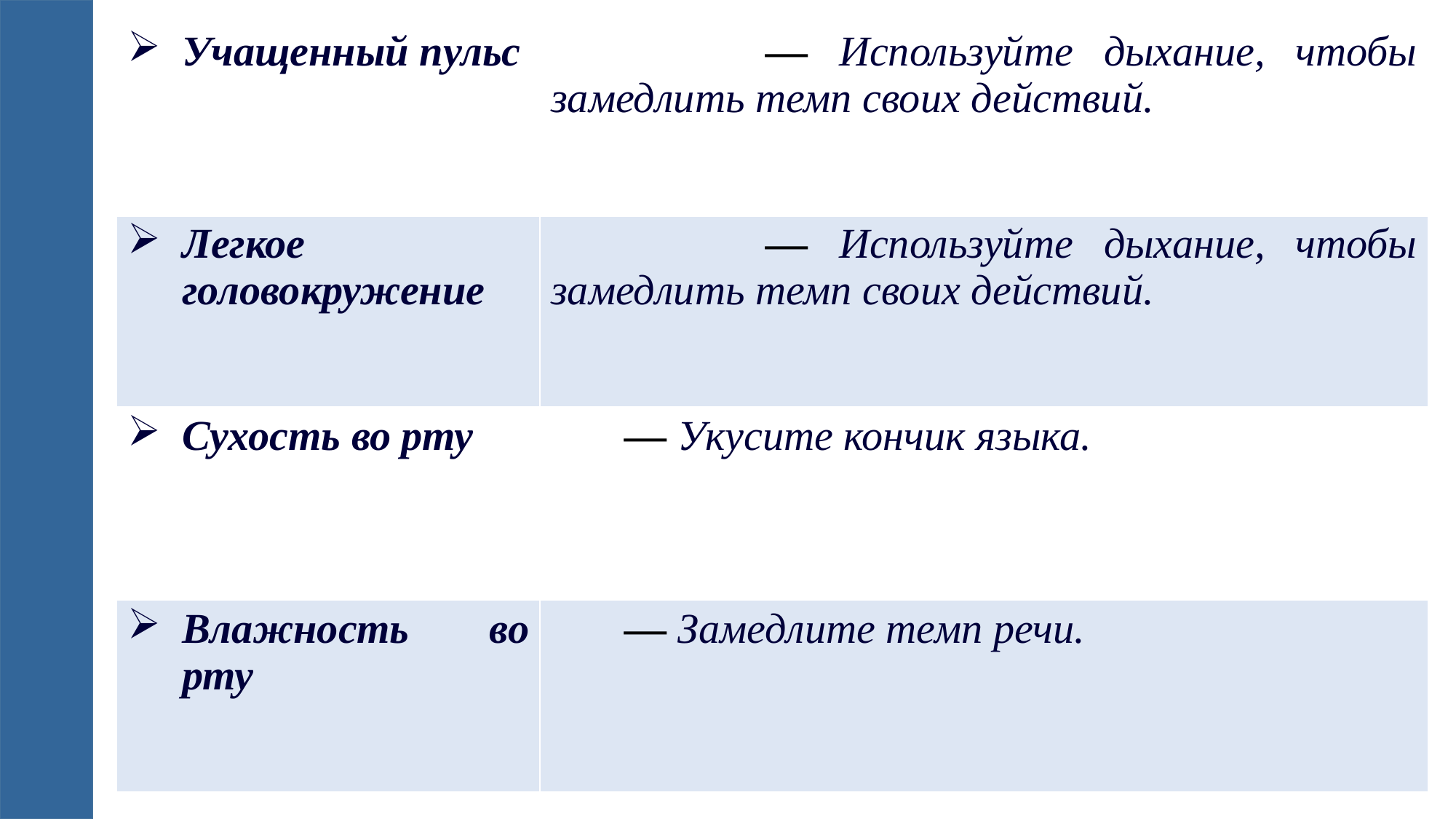

| Учащенный пульс | — Используйте дыхание, чтобы замедлить темп своих действий. |
| --- | --- |
| Легкое головокружение | — Используйте дыхание, чтобы замедлить темп своих действий. |
| Сухость во рту | — Укусите кончик языка. |
| Влажность во рту | — Замедлите темп речи. |